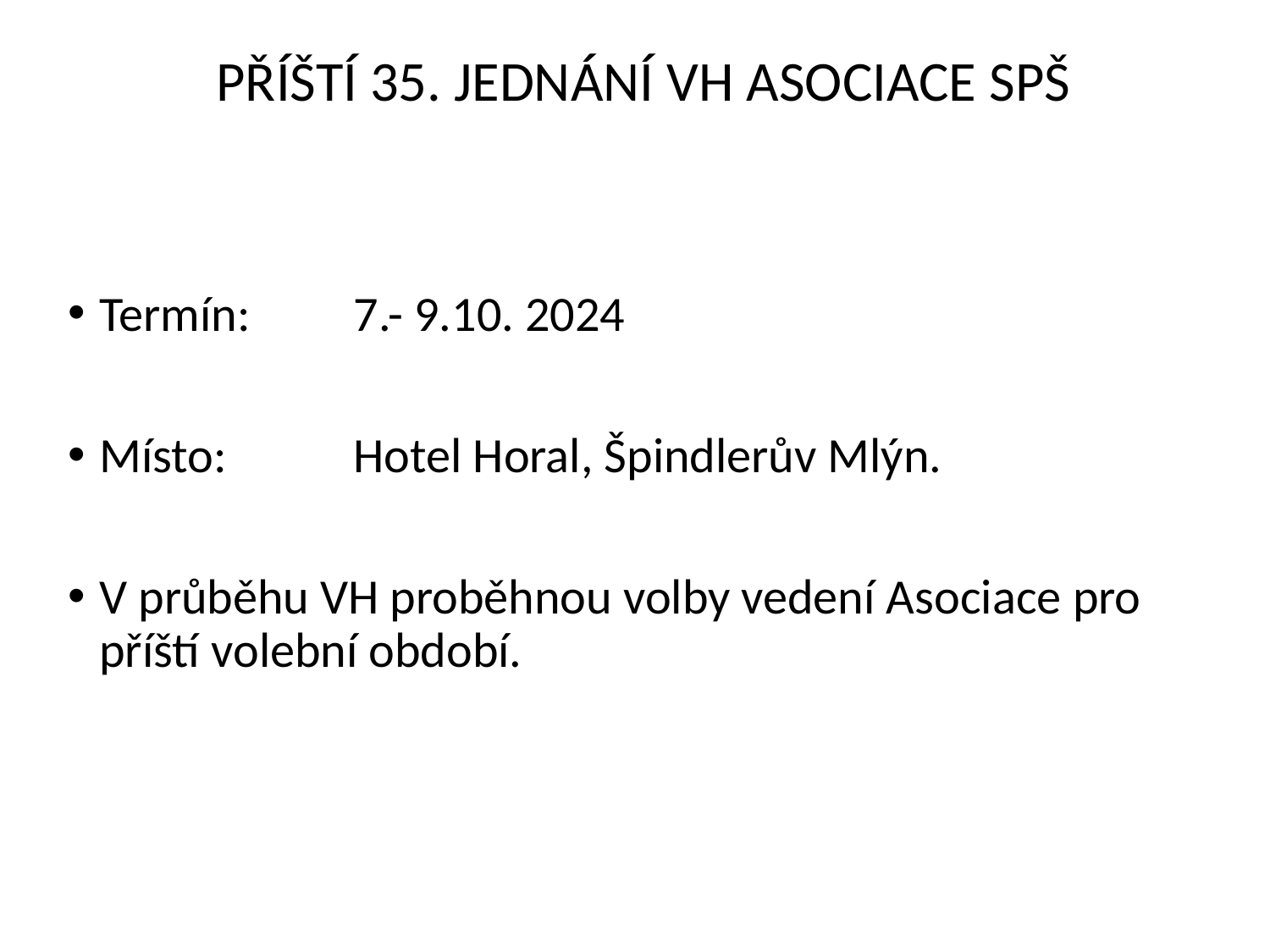

Příští 35. jednání VH Asociace SPŠ

Termín: 	7.- 9.10. 2024

Místo: 	Hotel Horal, Špindlerův Mlýn.

V průběhu VH proběhnou volby vedení Asociace pro příští volební období.